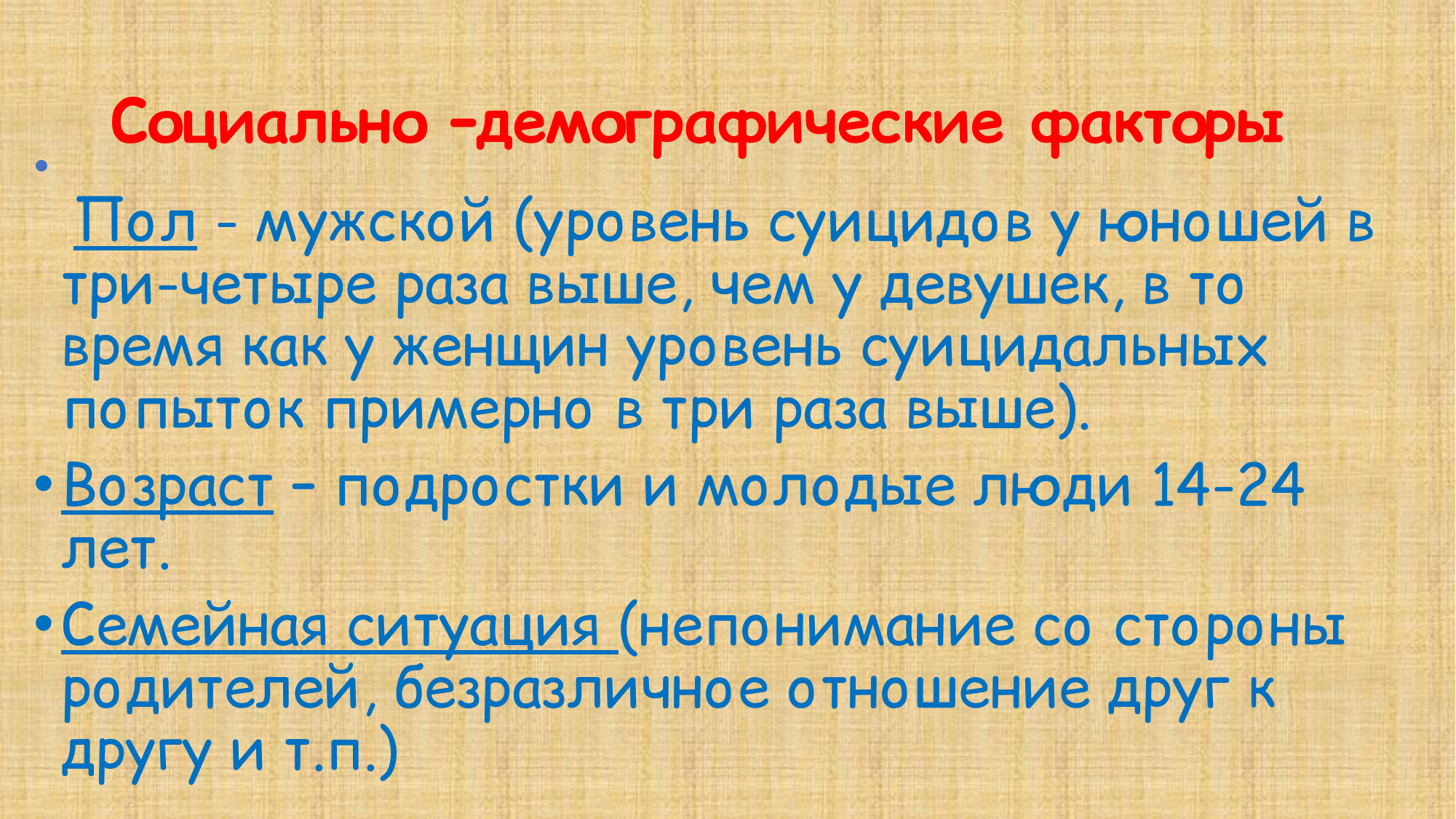

# Социально –демографические факторы
 Пол - мужской (уровень суицидов у юношей в три-четыре раза выше, чем у девушек, в то время как у женщин уровень суицидальных попыток примерно в три раза выше).
Возраст – подростки и молодые люди 14-24 лет.
Семейная ситуация (непонимание со стороны родителей, безразличное отношение друг к другу и т.п.)